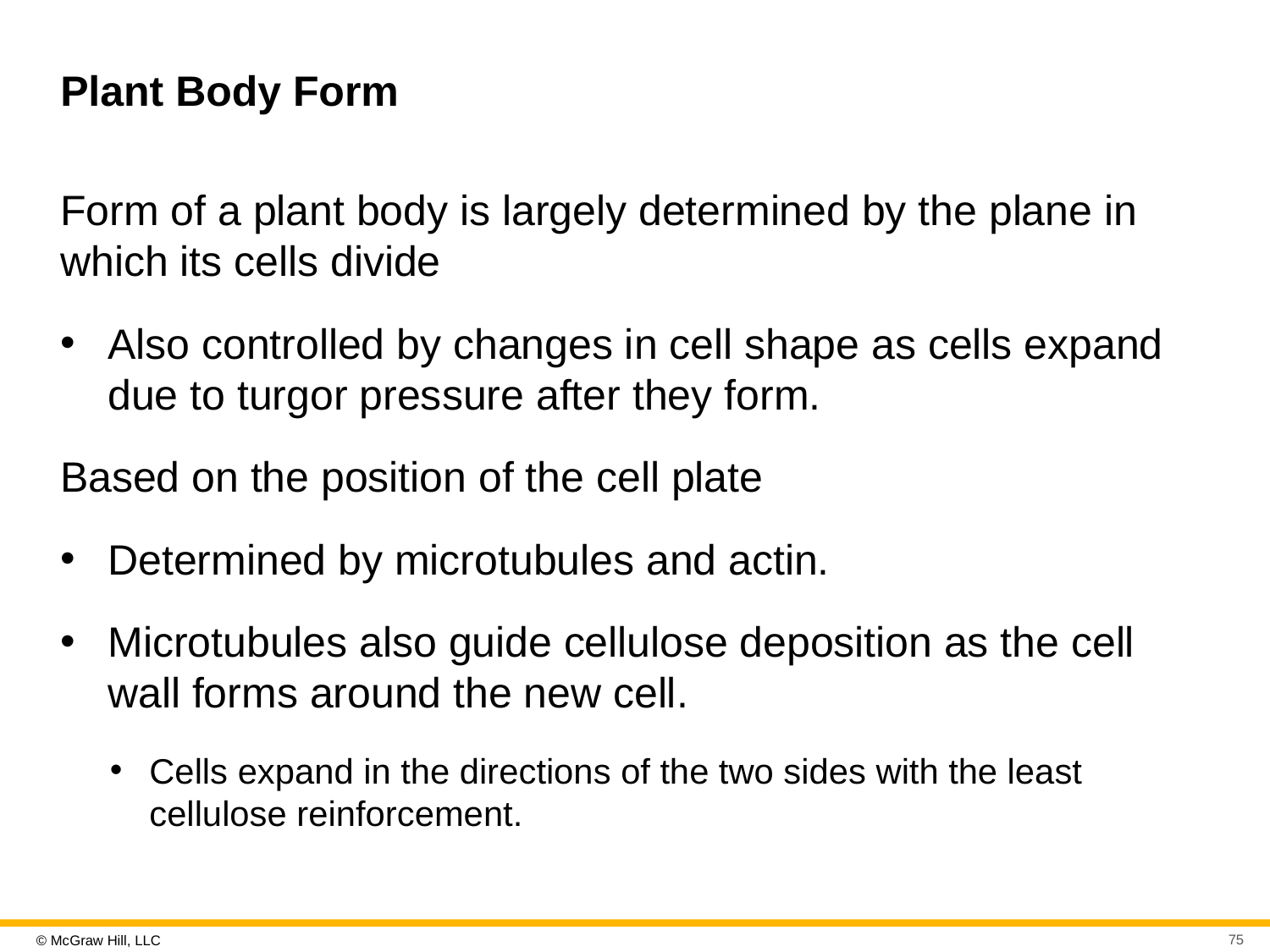

# Plant Body Form
Form of a plant body is largely determined by the plane in which its cells divide
Also controlled by changes in cell shape as cells expand due to turgor pressure after they form.
Based on the position of the cell plate
Determined by microtubules and actin.
Microtubules also guide cellulose deposition as the cell wall forms around the new cell.
Cells expand in the directions of the two sides with the least cellulose reinforcement.
75